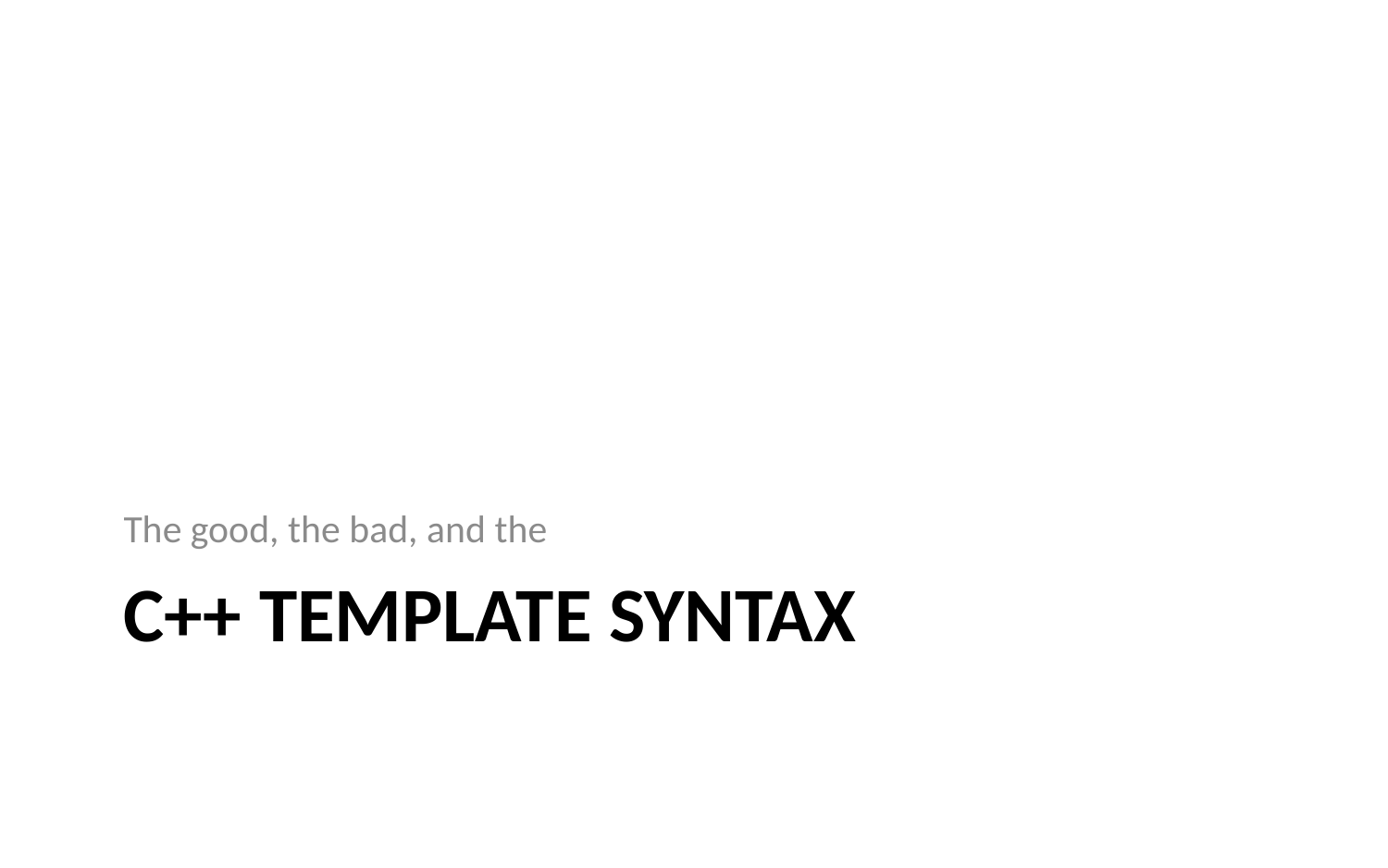

The good, the bad, and the
# C++ template Syntax